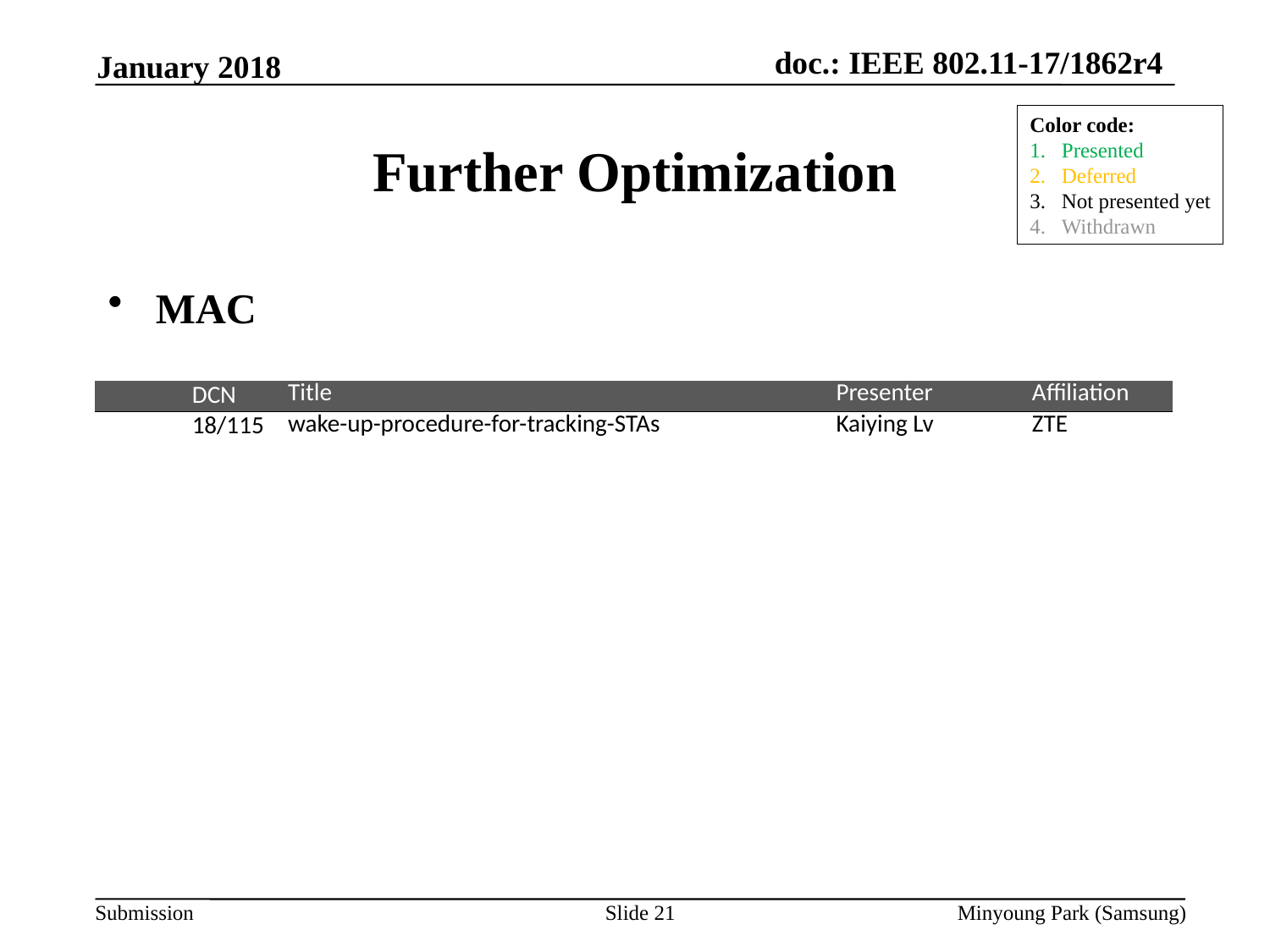

January 2018
# Further Optimization
Color code:
Presented
Deferred
Not presented yet
Withdrawn
MAC

|  | DCN | Title | Presenter | Affiliation |
| --- | --- | --- | --- | --- |
|  | 18/115 | wake-up-procedure-for-tracking-STAs | Kaiying Lv | ZTE |
Slide 21
Minyoung Park (Samsung)